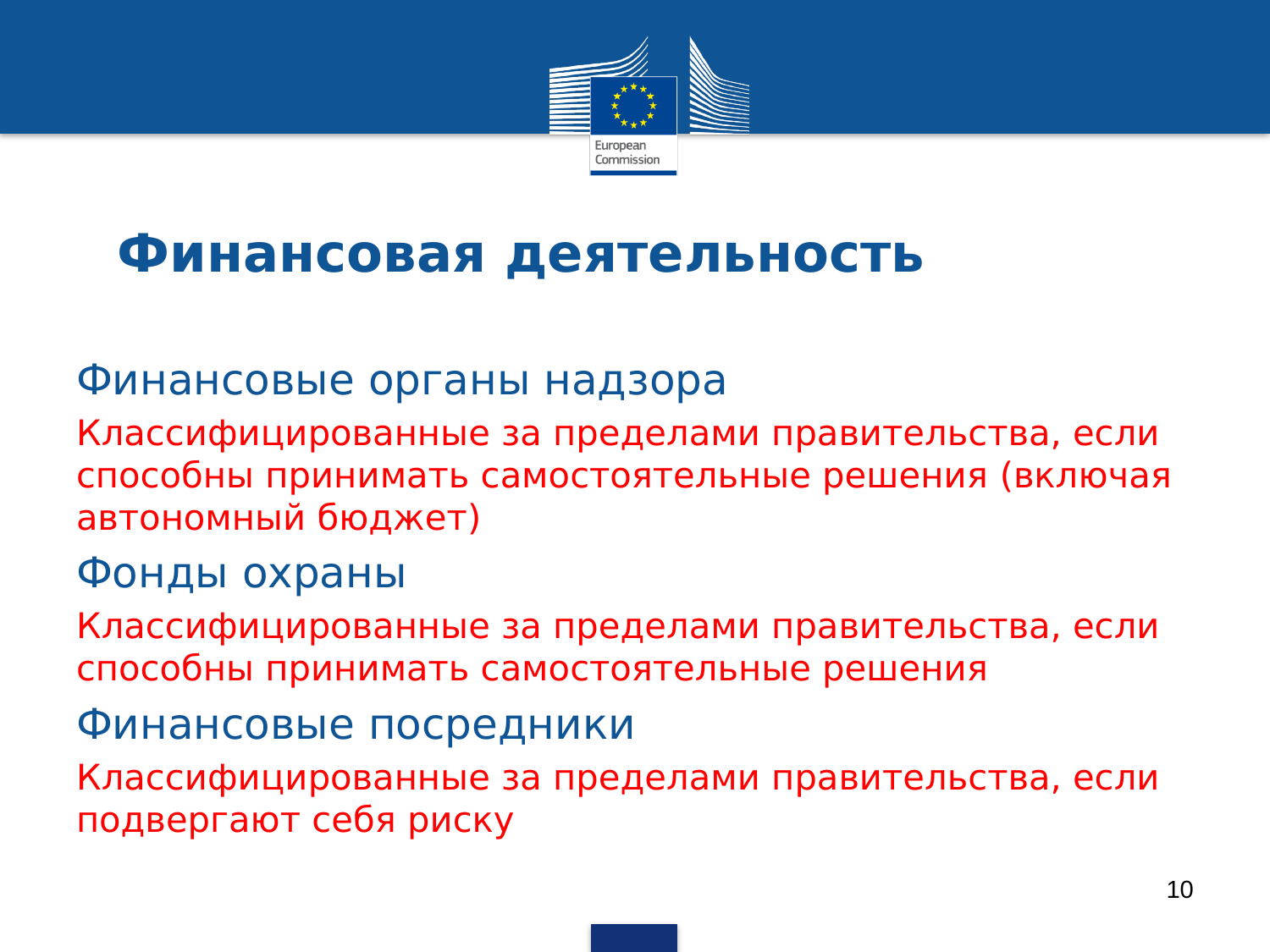

# Финансовая деятельность
Финансовые органы надзора
Классифицированные за пределами правительства, если способны принимать самостоятельные решения (включая автономный бюджет)
Фонды охраны
Классифицированные за пределами правительства, если способны принимать самостоятельные решения
Финансовые посредники
Классифицированные за пределами правительства, если подвергают себя риску
10